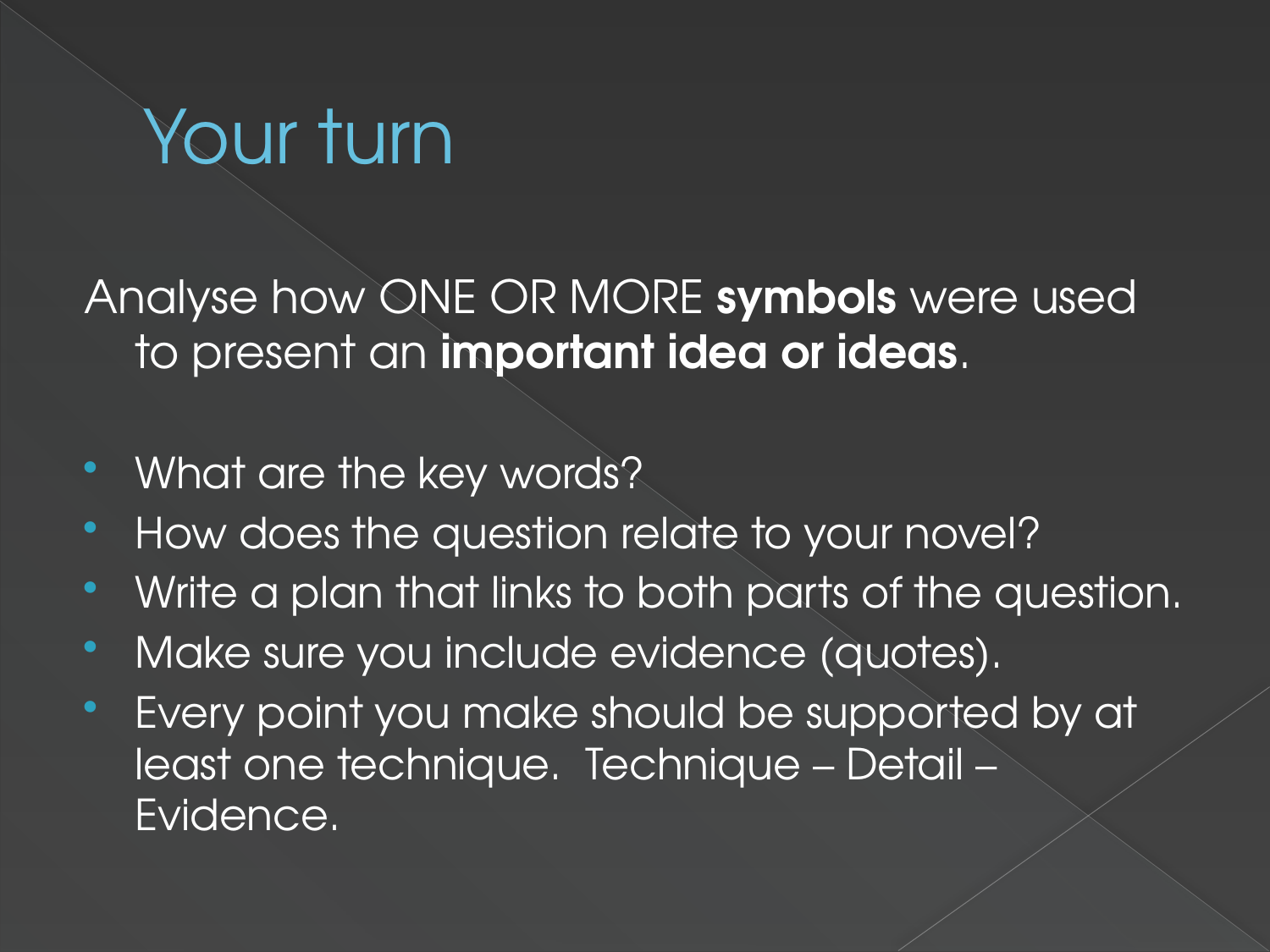

# Your turn
Analyse how ONE OR MORE symbols were used to present an important idea or ideas.

What are the key words?
How does the question relate to your novel?
Write a plan that links to both parts of the question.
Make sure you include evidence (quotes).
Every point you make should be supported by at least one technique.  Technique – Detail – Evidence.